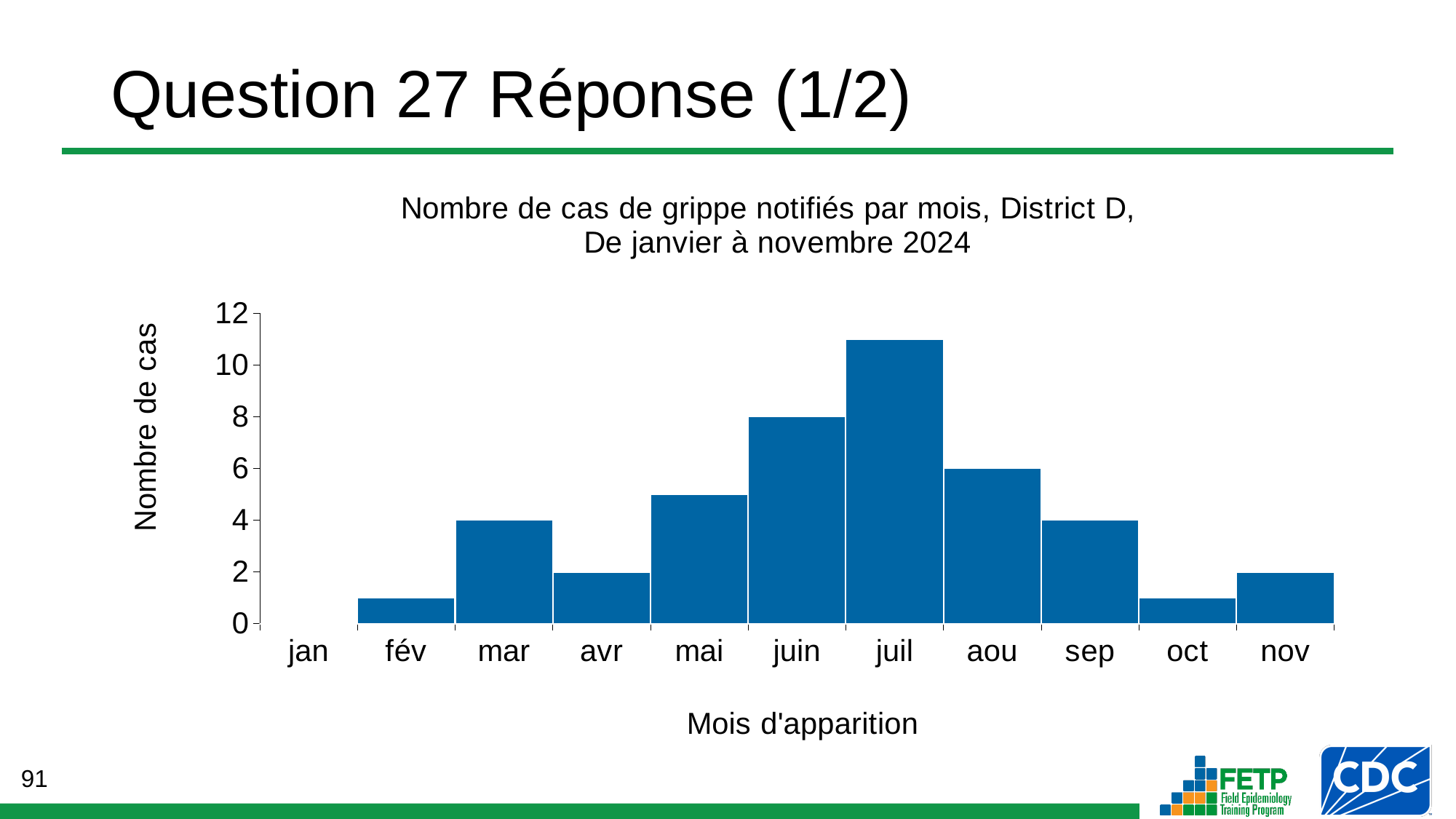

# Question 27 Réponse (1/2)

### Chart: Nombre de cas de grippe notifiés par mois, District D,
 De janvier à novembre 2024

| Category | East |
|---|---|
| jan | 0.0 |
| fév | 1.0 |
| mar | 4.0 |
| avr | 2.0 |
| mai | 5.0 |
| juin | 8.0 |
| juil | 11.0 |
| aou | 6.0 |
| sep | 4.0 |
| oct | 1.0 |
| nov | 2.0 |